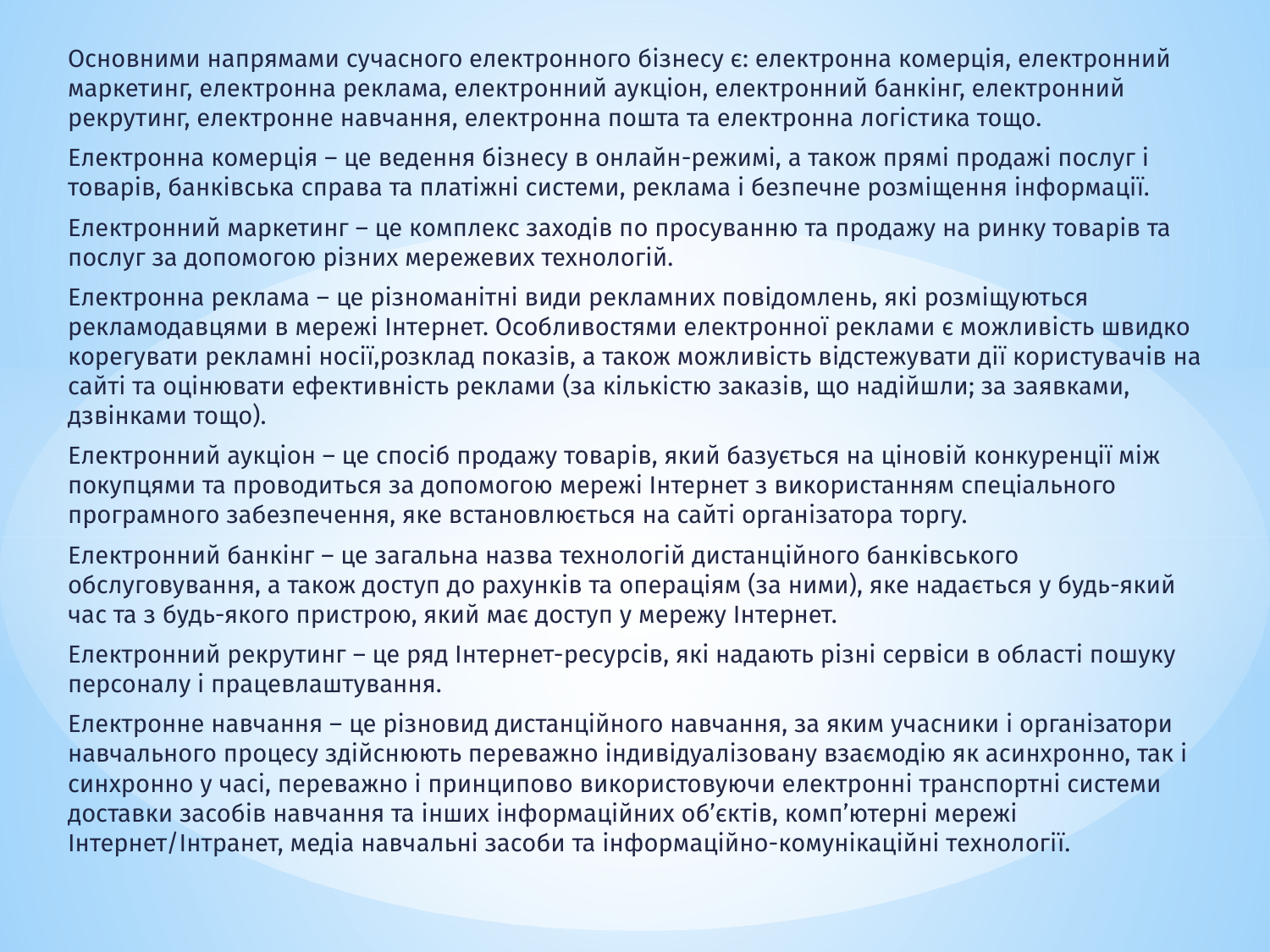

Основними напрямами сучасного електронного бізнесу є: електронна комерція, електронний маркетинг, електронна реклама, електронний аукціон, електронний банкінг, електронний рекрутинг, електронне навчання, електронна пошта та електронна логістика тощо.
Електронна комерція – це ведення бізнесу в онлайн-режимі, а також прямі продажі послуг і товарів, банківська справа та платіжні системи, реклама і безпечне розміщення інформації.
Електронний маркетинг – це комплекс заходів по просуванню та продажу на ринку товарів та послуг за допомогою різних мережевих технологій.
Електронна реклама – це різноманітні види рекламних повідомлень, які розміщуються рекламодавцями в мережі Інтернет. Особливостями електронної реклами є можливість швидко корегувати рекламні носії,розклад показів, а також можливість відстежувати дії користувачів на сайті та оцінювати ефективність реклами (за кількістю заказів, що надійшли; за заявками, дзвінками тощо).
Електронний аукціон – це спосіб продажу товарів, який базується на ціновій конкуренції між покупцями та проводиться за допомогою мережі Інтернет з використанням спеціального програмного забезпечення, яке встановлюється на сайті організатора торгу.
Електронний банкінг – це загальна назва технологій дистанційного банківського обслуговування, а також доступ до рахунків та операціям (за ними), яке надається у будь-який час та з будь-якого пристрою, який має доступ у мережу Інтернет.
Електронний рекрутинг – це ряд Інтернет-ресурсів, які надають різні сервіси в області пошуку персоналу і працевлаштування.
Електронне навчання – це різновид дистанційного навчання, за яким учасники і організатори навчального процесу здійснюють переважно індивідуалізовану взаємодію як асинхронно, так і синхронно у часі, переважно і принципово використовуючи електронні транспортні системи доставки засобів навчання та інших інформаційних об’єктів, комп’ютерні мережі Інтернет/Інтранет, медіа навчальні засоби та інформаційно-комунікаційні технології.